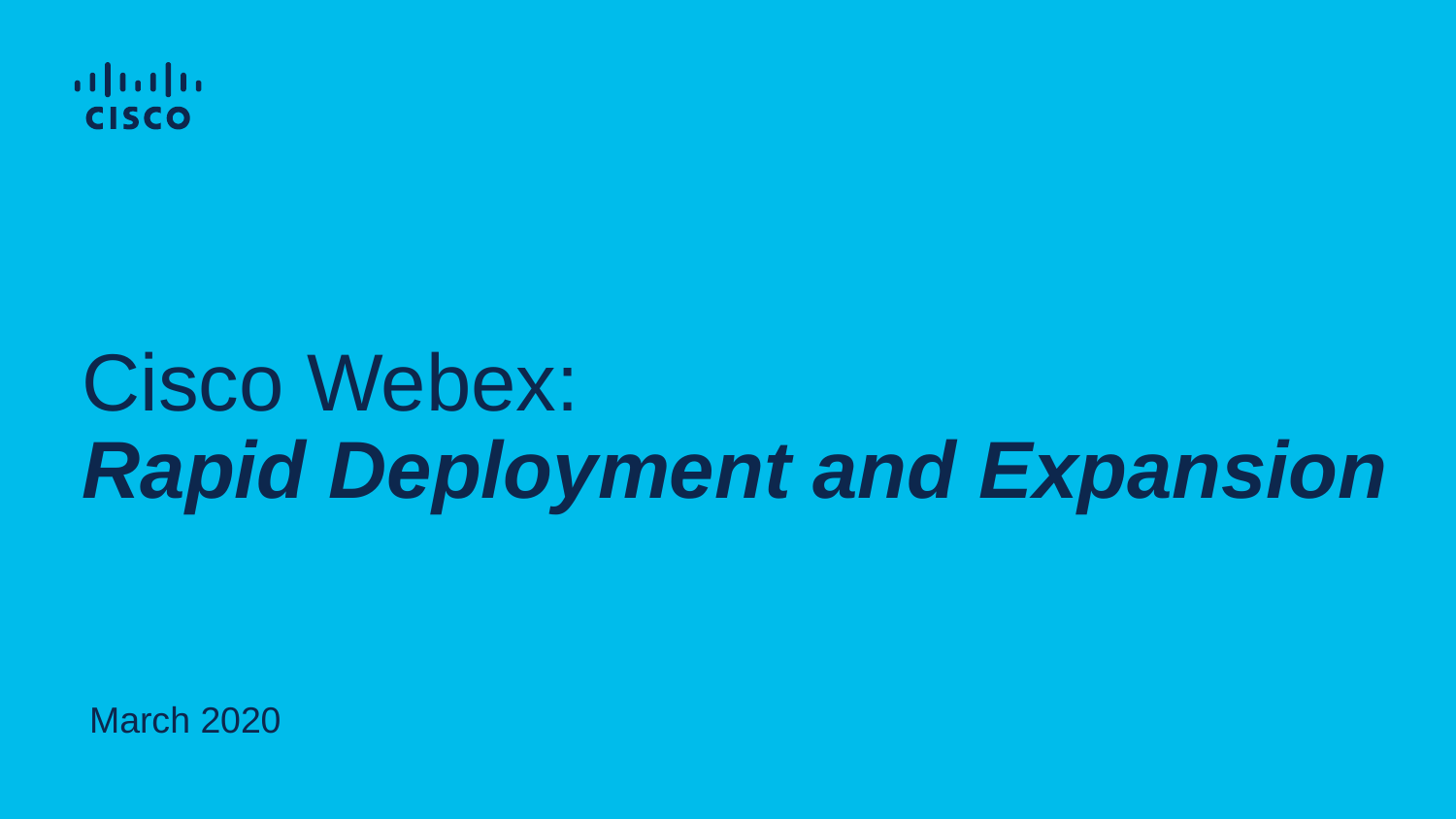

# Cisco Webex: Rapid Deployment and Expansion
March 2020